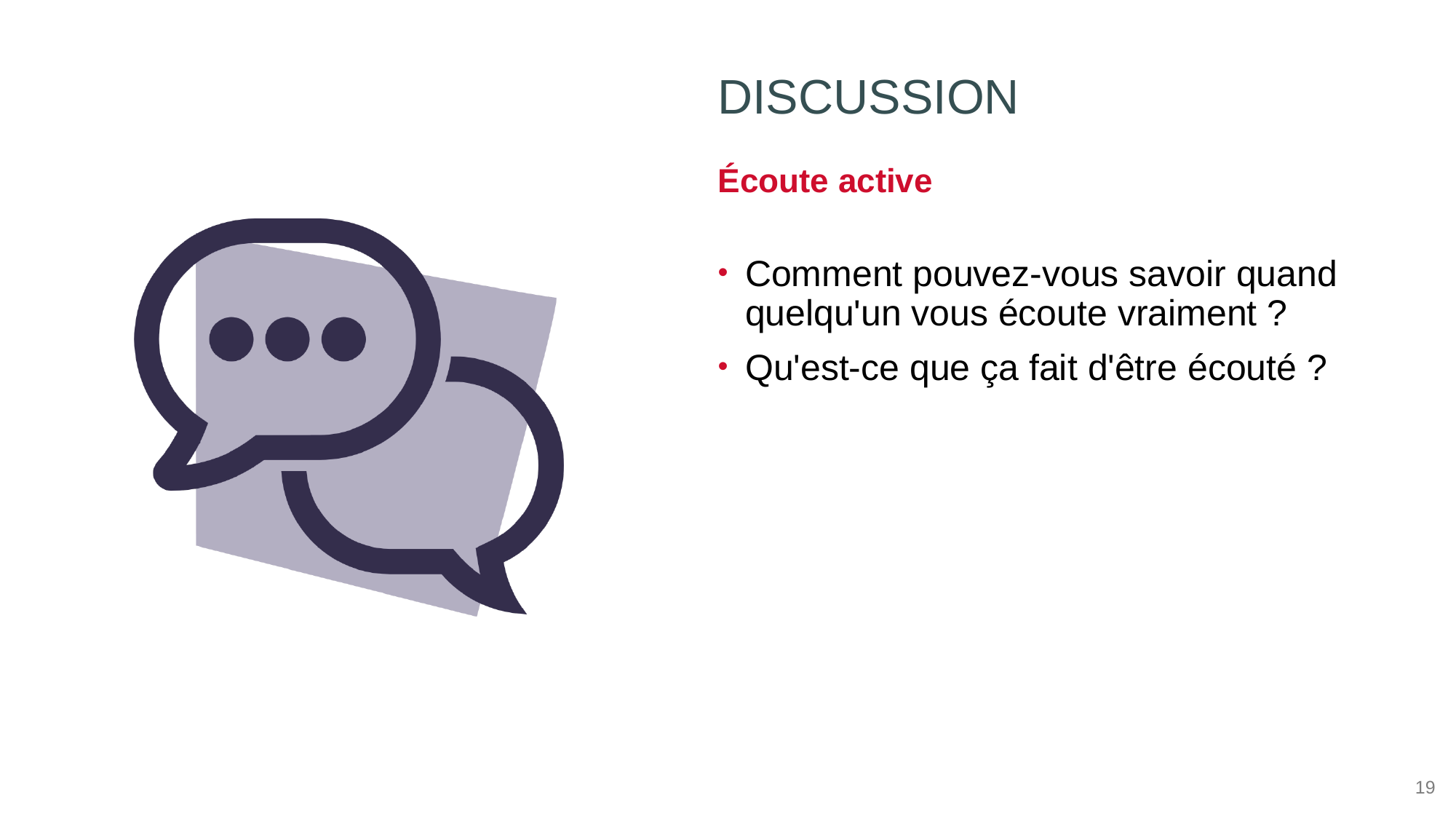

Écoute active
Comment pouvez-vous savoir quand quelqu'un vous écoute vraiment ?
Qu'est-ce que ça fait d'être écouté ?
19